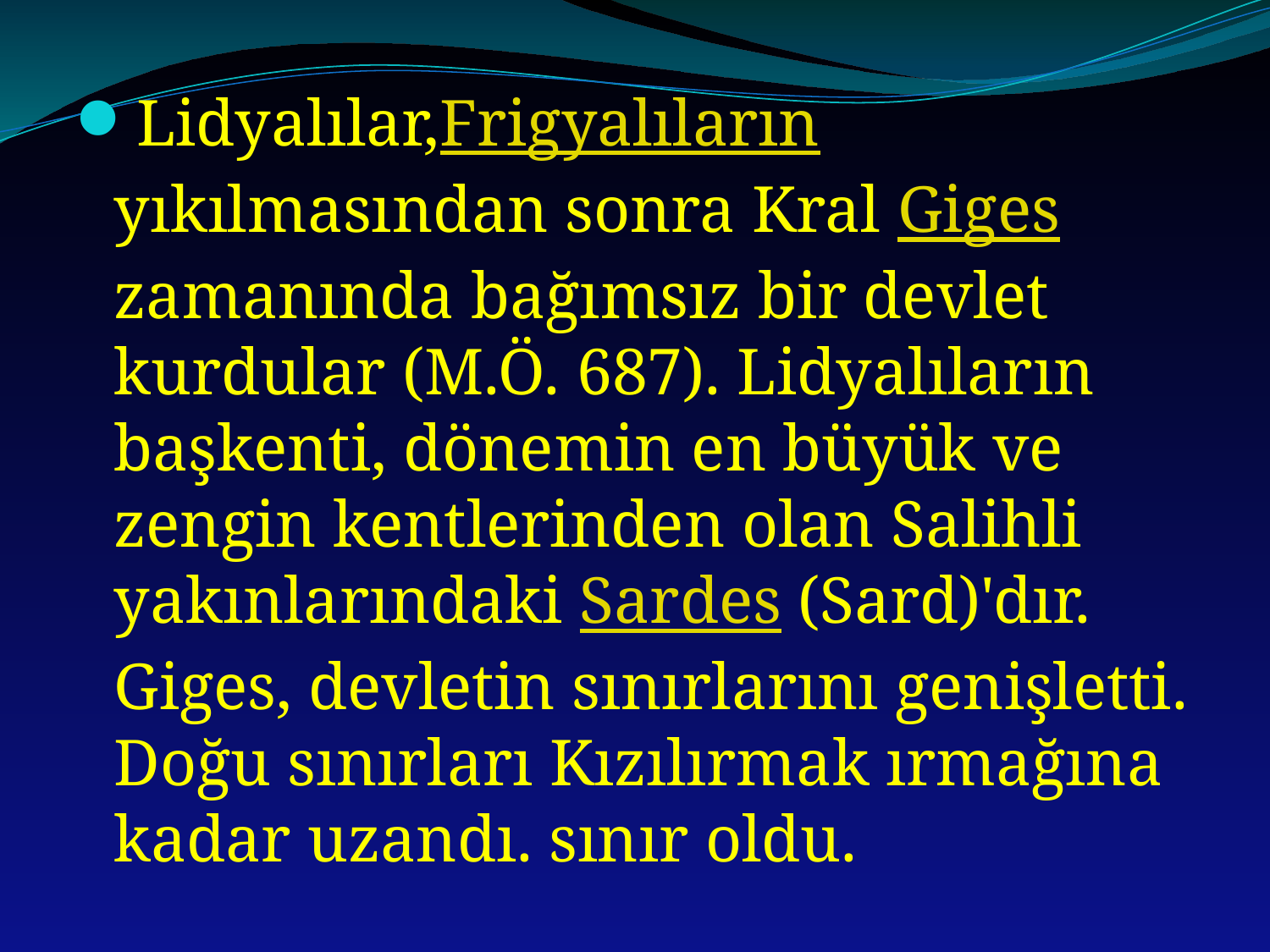

Lidyalılar,Frigyalılarınyıkılmasından sonra Kral Gigeszamanında bağımsız bir devlet kurdular (M.Ö. 687). Lidyalıların başkenti, dönemin en büyük ve zengin kentlerinden olan Salihli yakınlarındaki Sardes (Sard)'dır. Giges, devletin sınırlarını genişletti. Doğu sınırları Kızılırmak ırmağına kadar uzandı. sınır oldu.